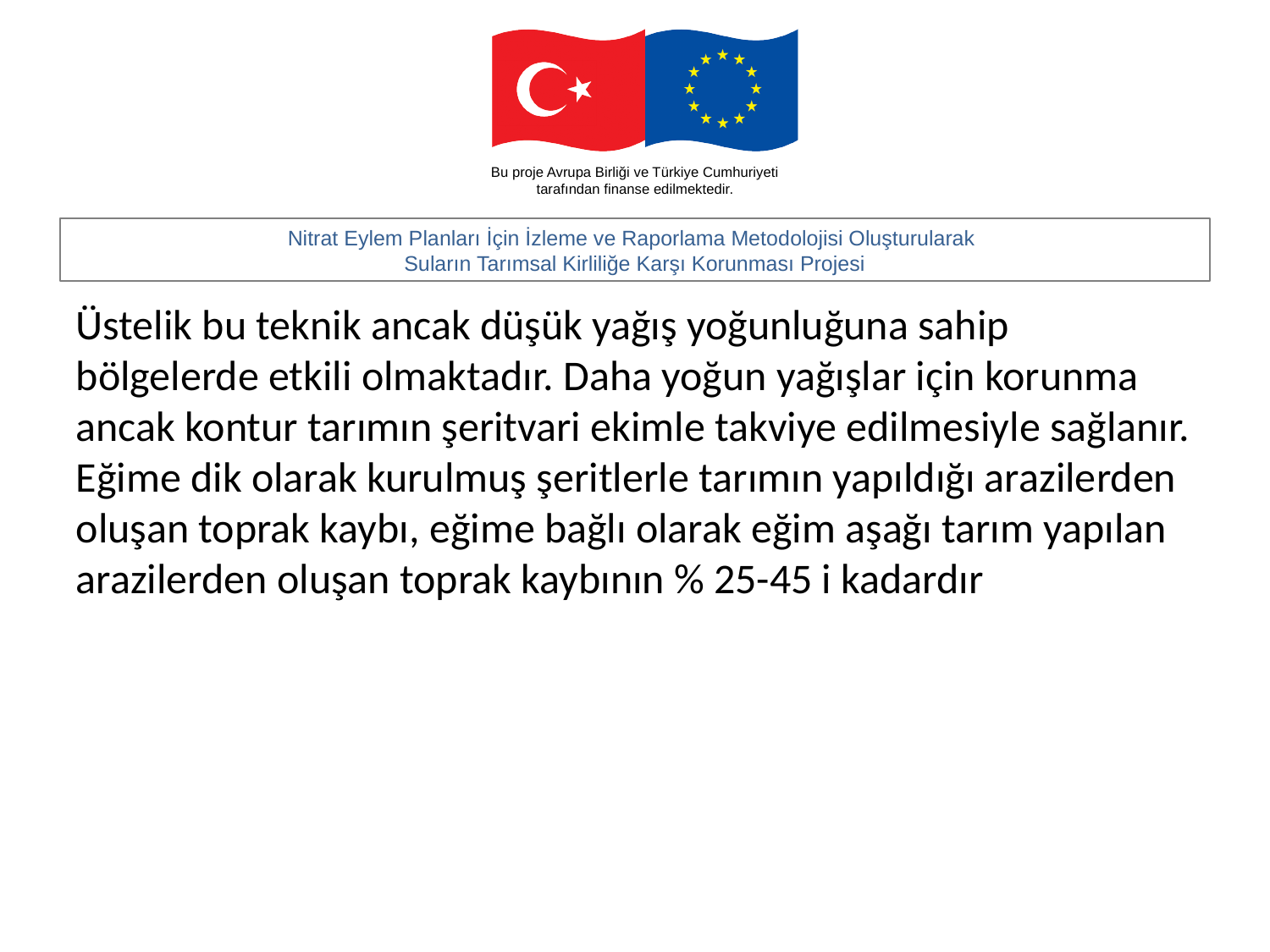

#
Üstelik bu teknik ancak düşük yağış yoğunluğuna sahip bölgelerde etkili olmaktadır. Daha yoğun yağışlar için korunma ancak kontur tarımın şeritvari ekimle takviye edilmesiyle sağlanır. Eğime dik olarak kurulmuş şeritlerle tarımın yapıldığı arazilerden oluşan toprak kaybı, eğime bağlı olarak eğim aşağı tarım yapılan arazilerden oluşan toprak kaybının % 25-45 i kadardır